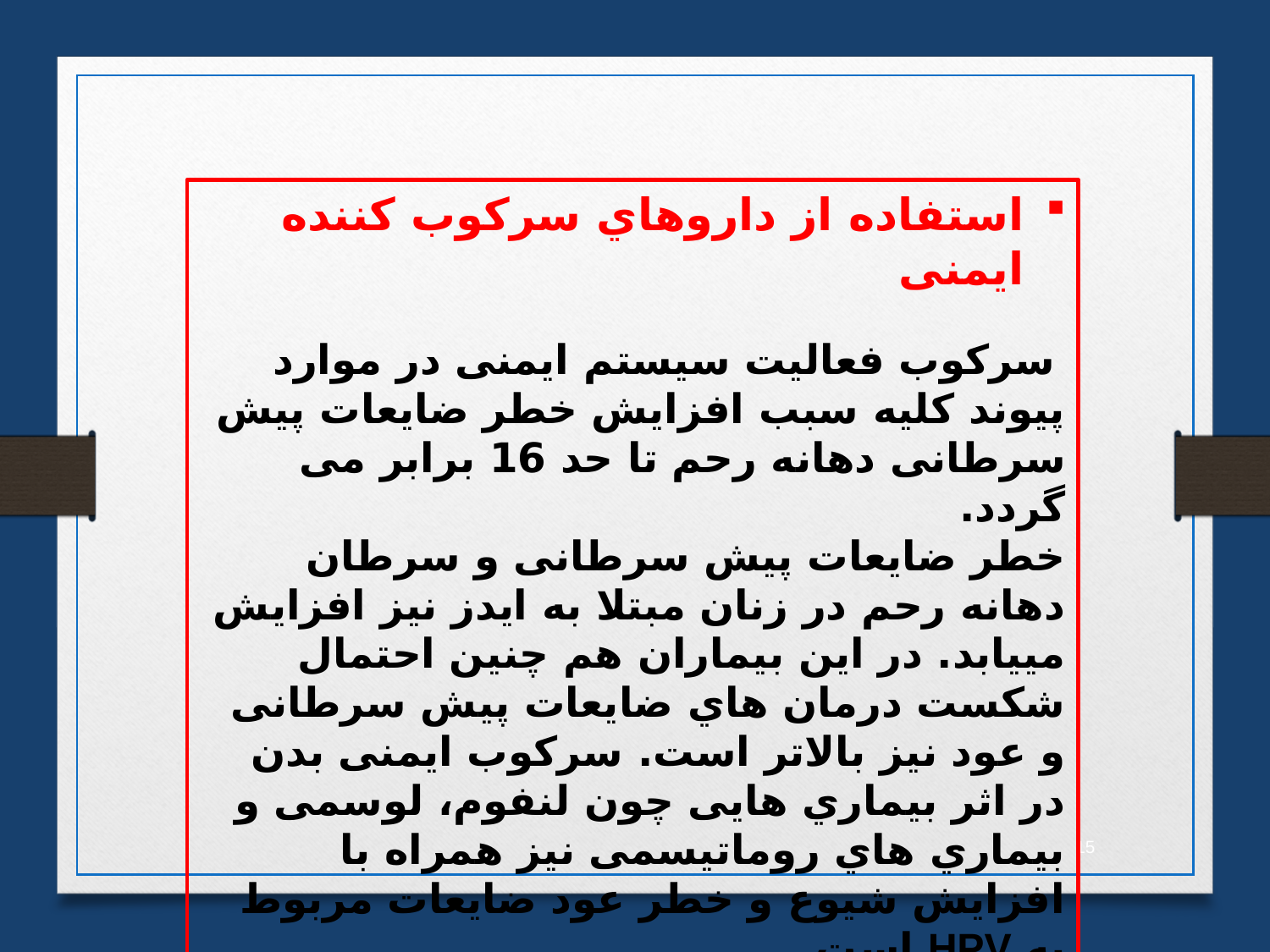

استفاده از داروهاي سرکوب کننده  ایمنی

 سرکوب فعالیت سیستم ایمنی در موارد پیوند کلیه سبب افزایش خطر ضایعات پیش سرطانی دهانه رحم تا حد 16 برابر می گردد.
خطر ضایعات پیش سرطانی و سرطان دهانه رحم در زنان مبتلا به ایدز نیز افزایش مییابد. در این بیماران هم چنین احتمال شکست درمان هاي ضایعات پیش سرطانی و عود نیز بالاتر است. سرکوب ایمنی بدن در اثر بیماري هایی چون لنفوم، لوسمی و بیماري هاي روماتیسمی نیز همراه با افزایش شیوع و خطر عود ضایعات مربوط به HPV است
15